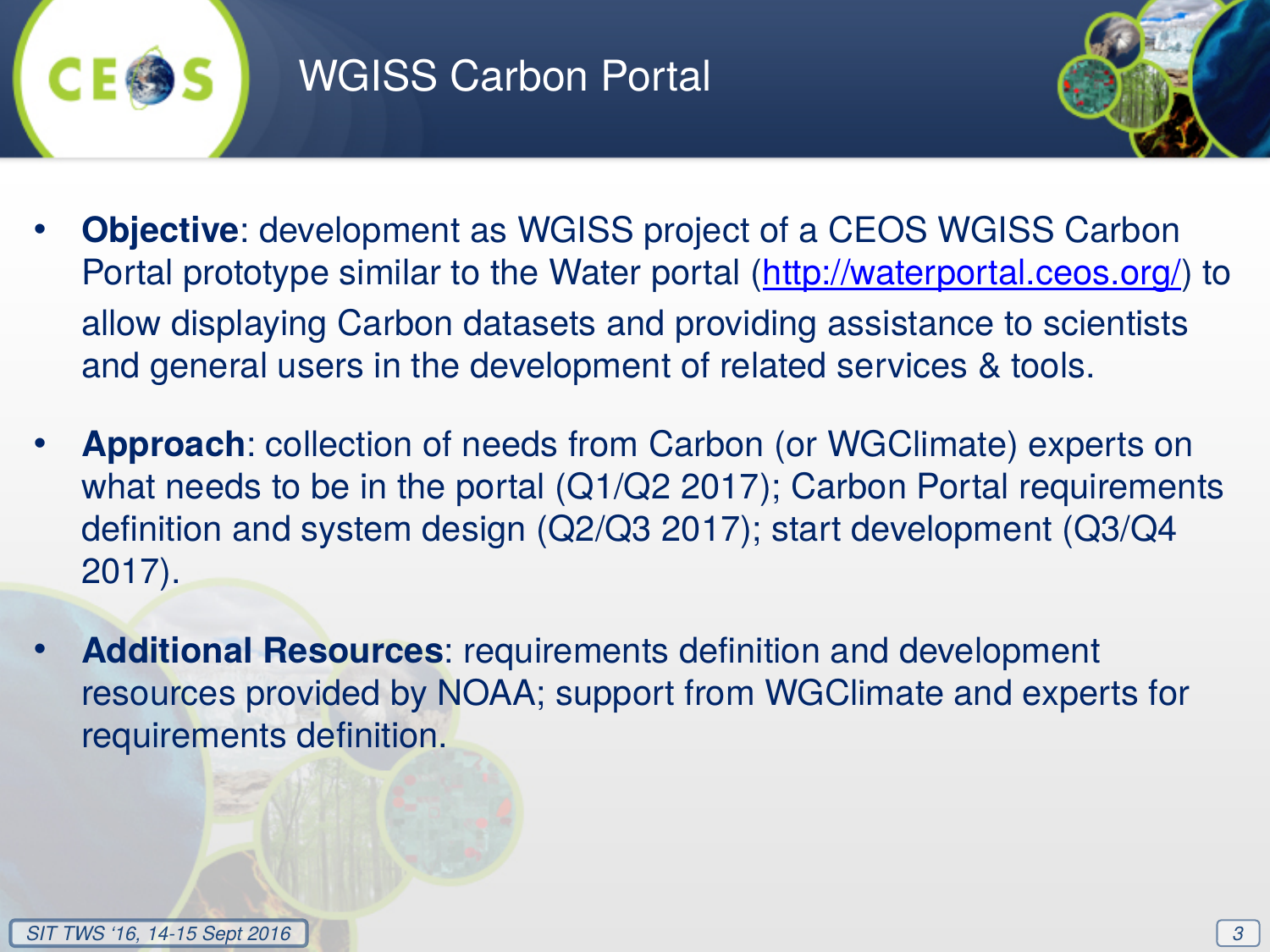

WGISS Carbon Portal
Objective: development as WGISS project of a CEOS WGISS Carbon Portal prototype similar to the Water portal (http://waterportal.ceos.org/) to allow displaying Carbon datasets and providing assistance to scientists and general users in the development of related services & tools.

Approach: collection of needs from Carbon (or WGClimate) experts on what needs to be in the portal (Q1/Q2 2017); Carbon Portal requirements definition and system design (Q2/Q3 2017); start development (Q3/Q4 2017).

Additional Resources: requirements definition and development resources provided by NOAA; support from WGClimate and experts for requirements definition.

3